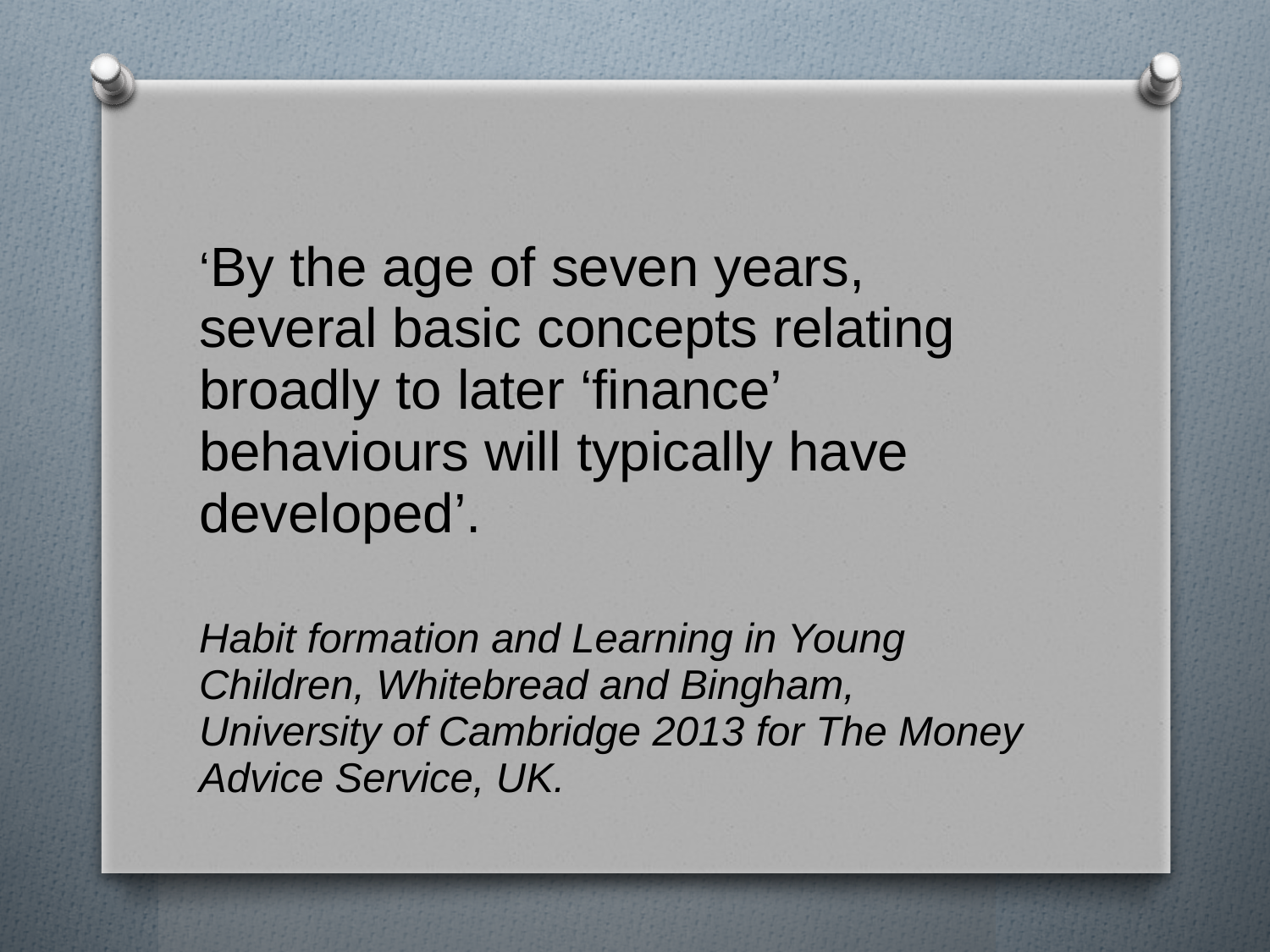

‘By the age of seven years, several basic concepts relating broadly to later ‘finance’ behaviours will typically have developed’.

Habit formation and Learning in Young Children, Whitebread and Bingham,
University of Cambridge 2013 for The Money Advice Service, UK.
#